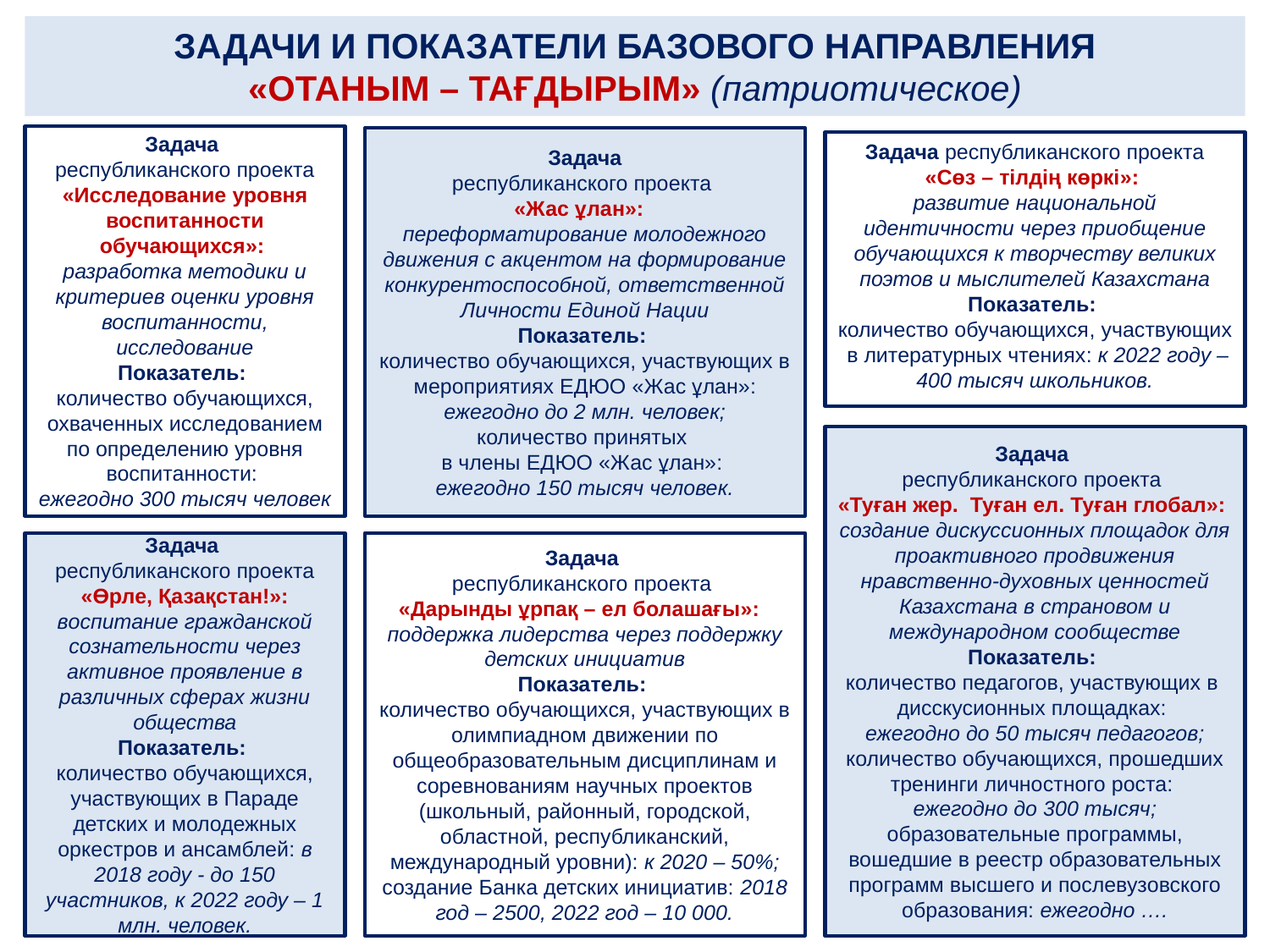

ЗАДАЧИ И ПОКАЗАТЕЛИ БАЗОВОГО НАПРАВЛЕНИЯ
«ОТАНЫМ – ТАҒДЫРЫМ» (патриотическое)
Задача
республиканского проекта «Исследование уровня воспитанности обучающихся»:
разработка методики и критериев оценки уровня воспитанности, исследование
Показатель:
количество обучающихся, охваченных исследованием по определению уровня воспитанности:
ежегодно 300 тысяч человек
Задача
республиканского проекта
«Жас ұлан»:
переформатирование молодежного движения с акцентом на формирование конкурентоспособной, ответственной Личности Единой Нации
Показатель:
количество обучающихся, участвующих в мероприятиях ЕДЮО «Жас ұлан»: ежегодно до 2 млн. человек;
количество принятых
в члены ЕДЮО «Жас ұлан»:
ежегодно 150 тысяч человек.
Задача республиканского проекта «Сөз – тілдің көркі»:
развитие национальной идентичности через приобщение обучающихся к творчеству великих поэтов и мыслителей Казахстана
Показатель:
количество обучающихся, участвующих  в литературных чтениях: к 2022 году – 400 тысяч школьников.
Задача
республиканского проекта
«Туған жер.  Туған ел. Туған глобал»:  создание дискуссионных площадок для проактивного продвижения нравственно-духовных ценностей Казахстана в страновом и международном сообществе
Показатель:
количество педагогов, участвующих в  дисскусионных площадках:
ежегодно до 50 тысяч педагогов;
количество обучающихся, прошедших тренинги личностного роста:
ежегодно до 300 тысяч;
образовательные программы, вошедшие в реестр образовательных программ высшего и послевузовского образования: ежегодно ….
Задача
республиканского проекта «Өрле, Қазақстан!»: воспитание гражданской сознательности через активное проявление в различных сферах жизни общества
Показатель:
количество обучающихся, участвующих в Параде детских и молодежных оркестров и ансамблей: в 2018 году - до 150 участников, к 2022 году – 1 млн. человек.
Задача
республиканского проекта
«Дарынды ұрпақ – ел болашағы»:
поддержка лидерства через поддержку детских инициатив
Показатель:
количество обучающихся, участвующих в олимпиадном движении по общеобразовательным дисциплинам и соревнованиям научных проектов (школьный, районный, городской, областной, республиканский, международный уровни): к 2020 – 50%;
создание Банка детских инициатив: 2018 год – 2500, 2022 год – 10 000.